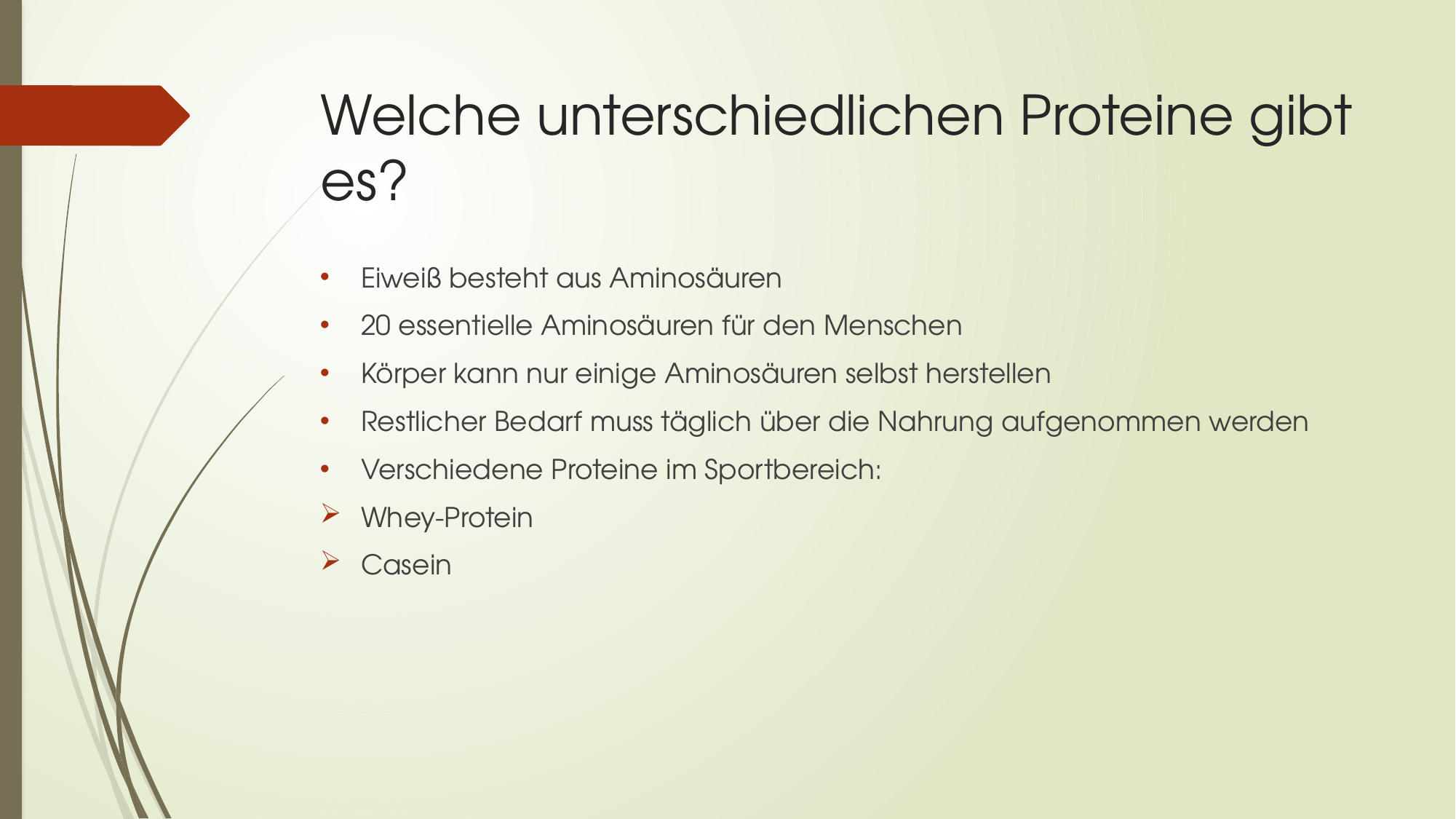

# Welche unterschiedlichen Proteine gibt es?
Eiweiß besteht aus Aminosäuren
20 essentielle Aminosäuren für den Menschen
Körper kann nur einige Aminosäuren selbst herstellen
Restlicher Bedarf muss täglich über die Nahrung aufgenommen werden
Verschiedene Proteine im Sportbereich:
Whey-Protein
Casein